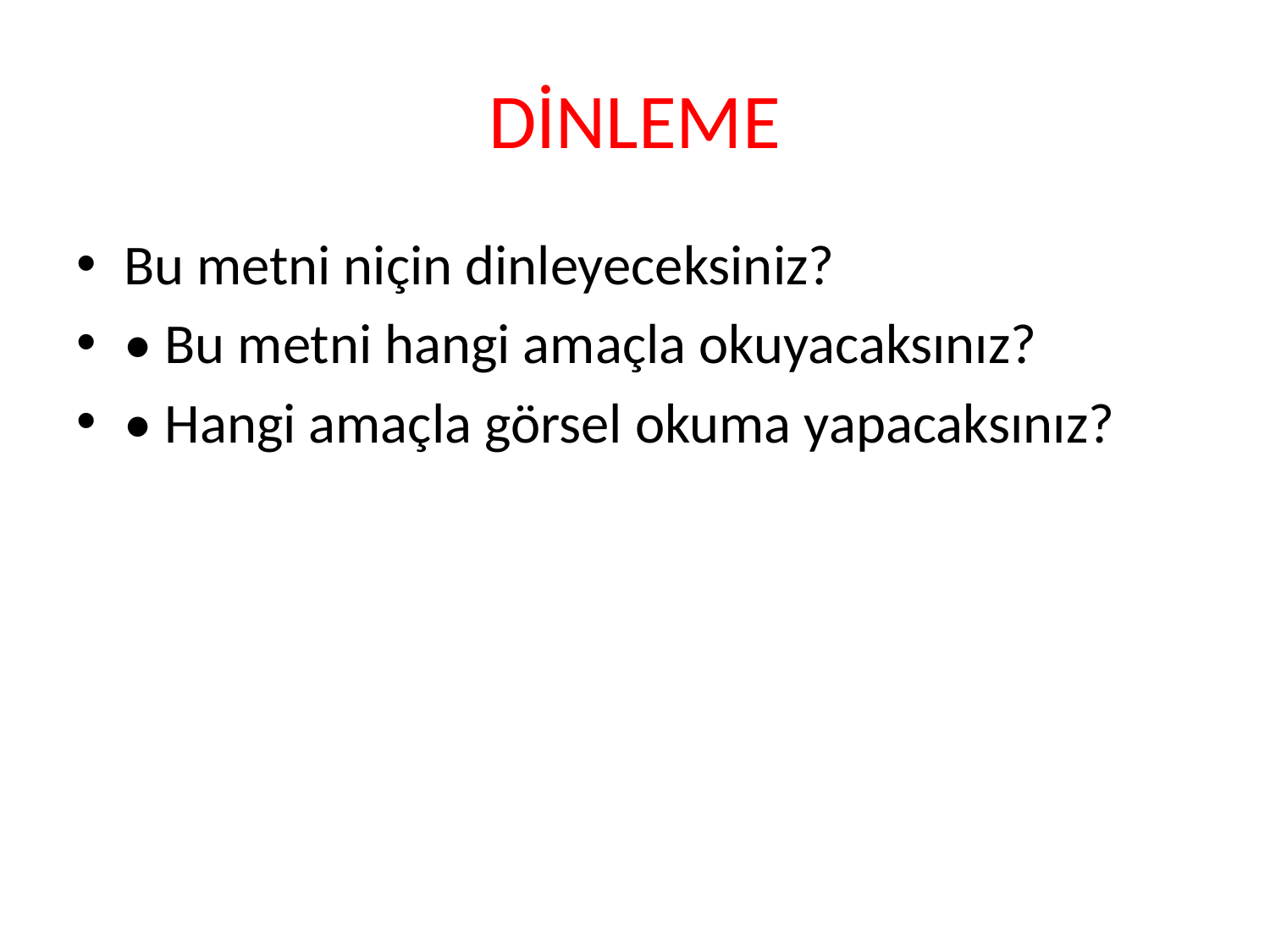

# DİNLEME
Bu metni niçin dinleyeceksiniz?
• Bu metni hangi amaçla okuyacaksınız?
• Hangi amaçla görsel okuma yapacaksınız?